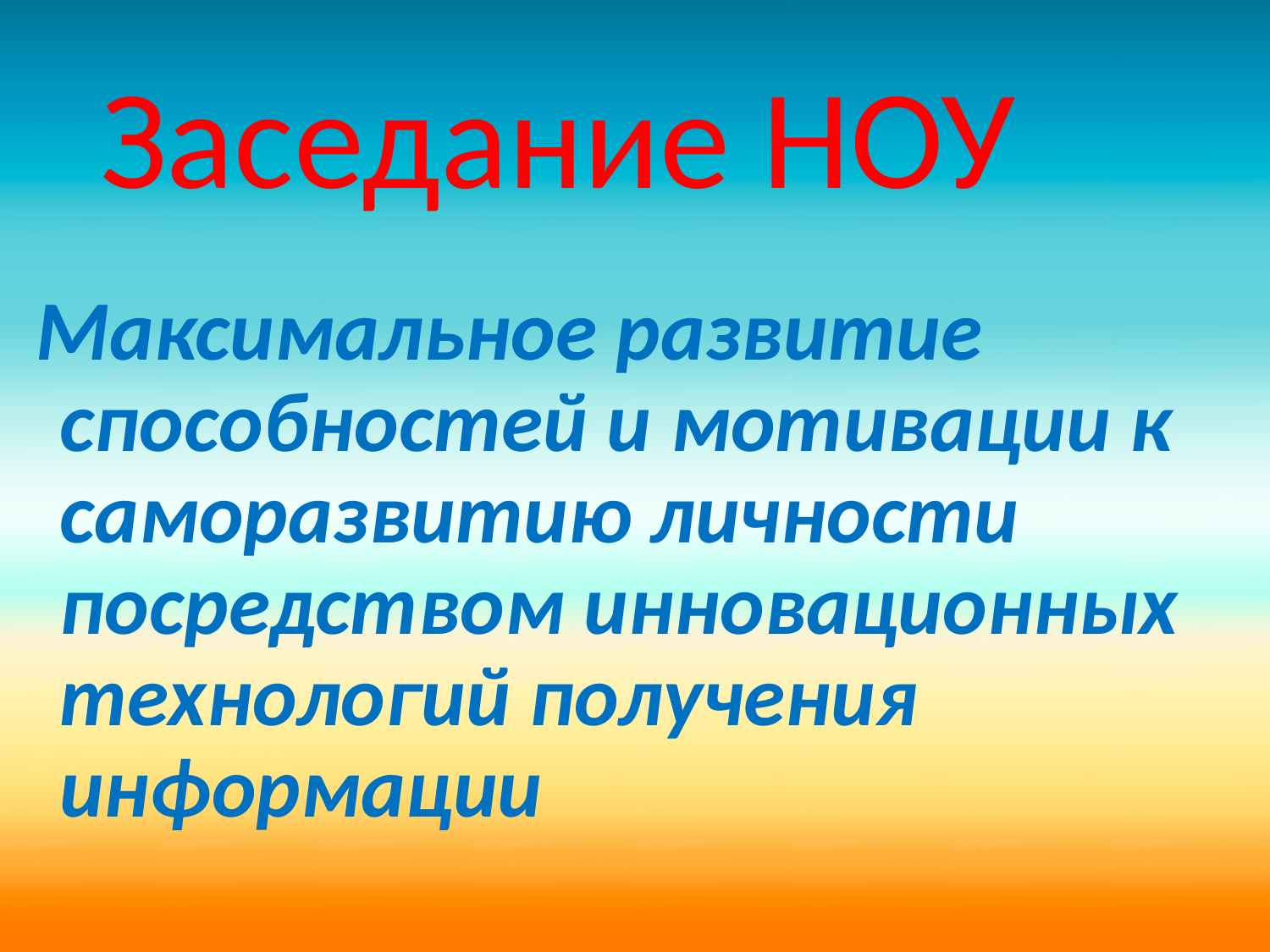

# Заседание НОУ
Максимальное развитие способностей и мотивации к саморазвитию личности посредством инновационных  технологий получения информации